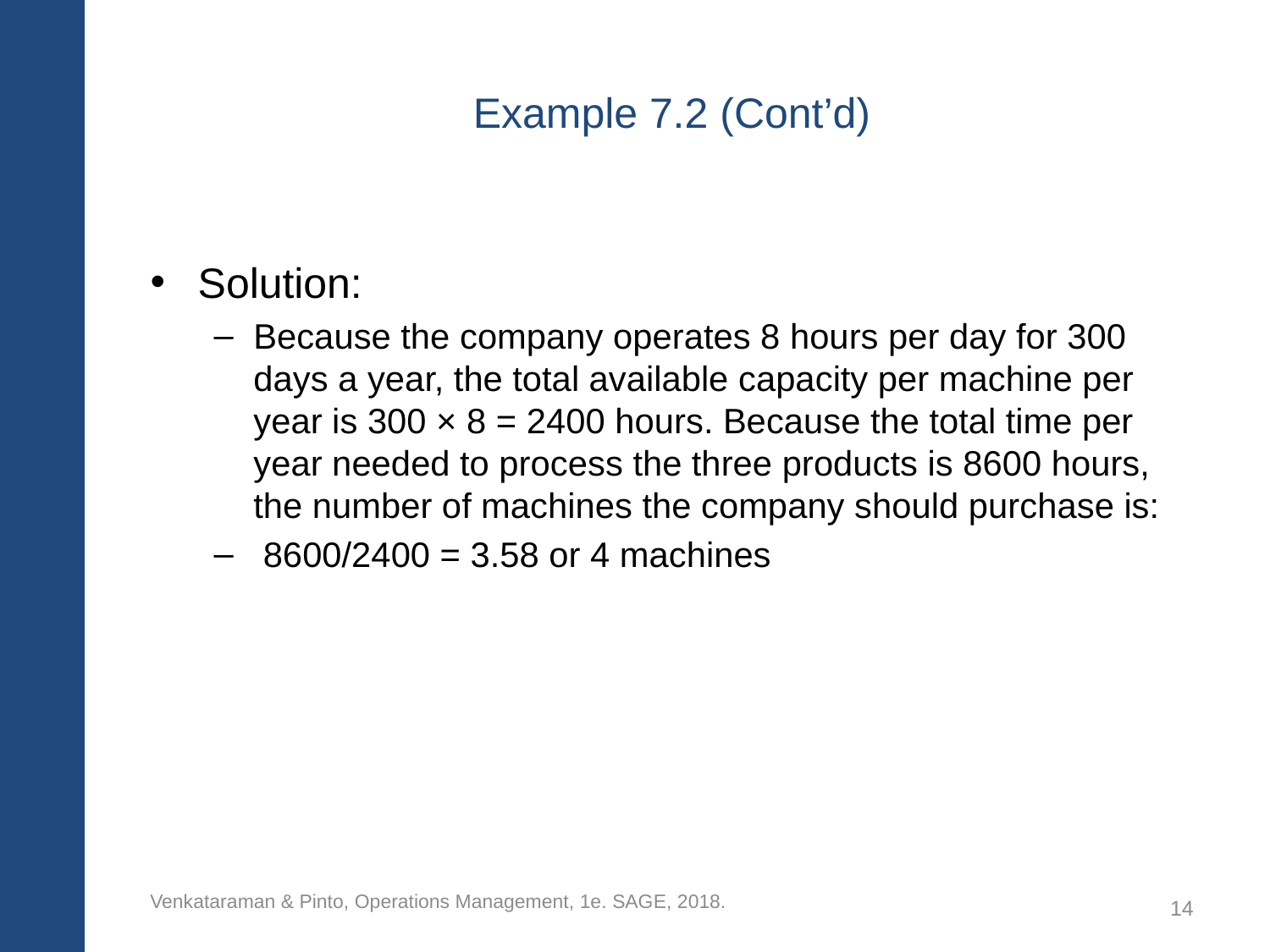

# Example 7.2 (Cont’d)

Solution:
Because the company operates 8 hours per day for 300 days a year, the total available capacity per machine per year is 300 × 8 = 2400 hours. Because the total time per year needed to process the three products is 8600 hours, the number of machines the company should purchase is:
 8600/2400 = 3.58 or 4 machines
Venkataraman & Pinto, Operations Management, 1e. SAGE, 2018.
14